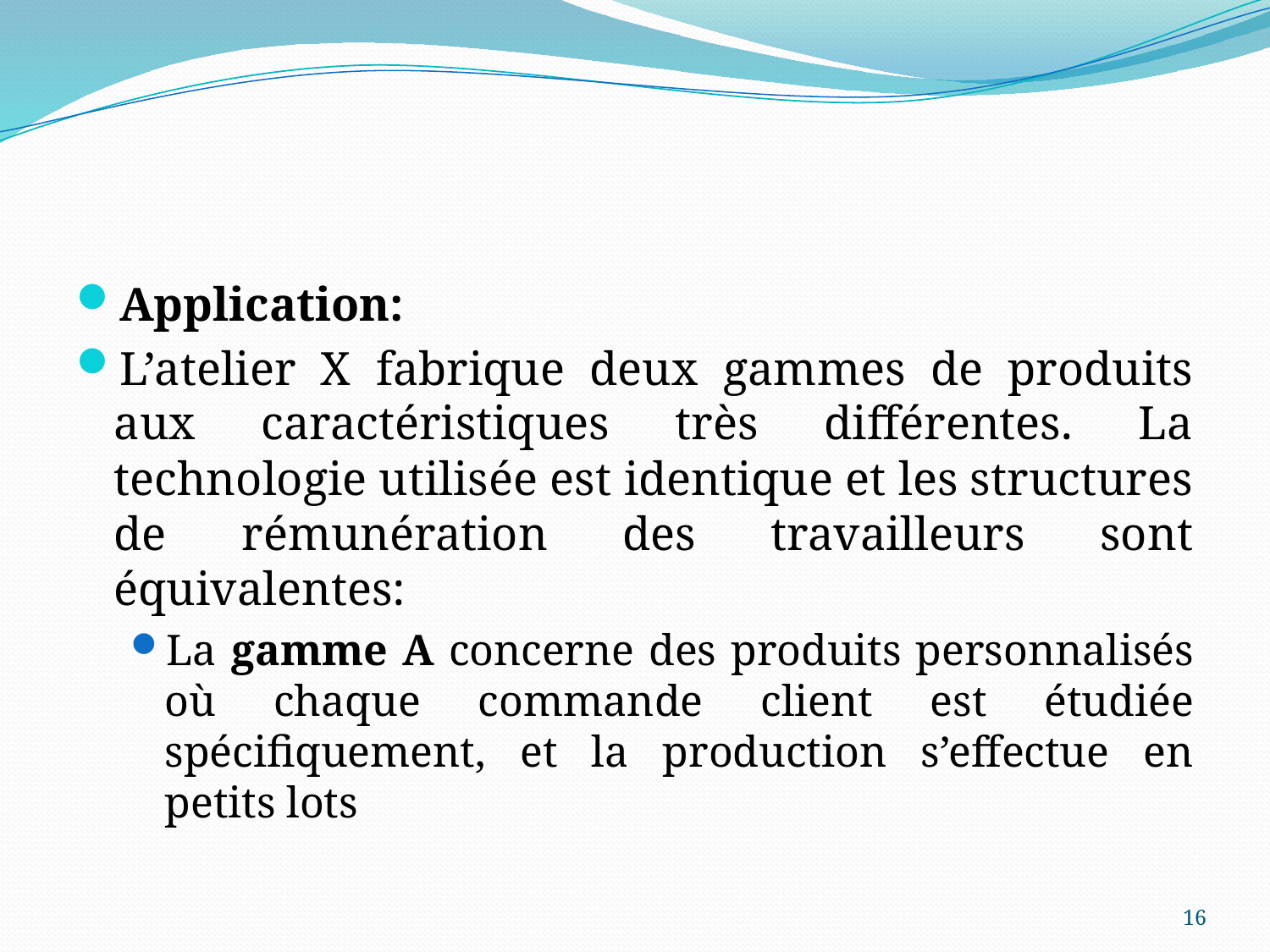

#
Application:
L’atelier X fabrique deux gammes de produits aux caractéristiques très différentes. La technologie utilisée est identique et les structures de rémunération des travailleurs sont équivalentes:
La gamme A concerne des produits personnalisés où chaque commande client est étudiée spécifiquement, et la production s’effectue en petits lots
16